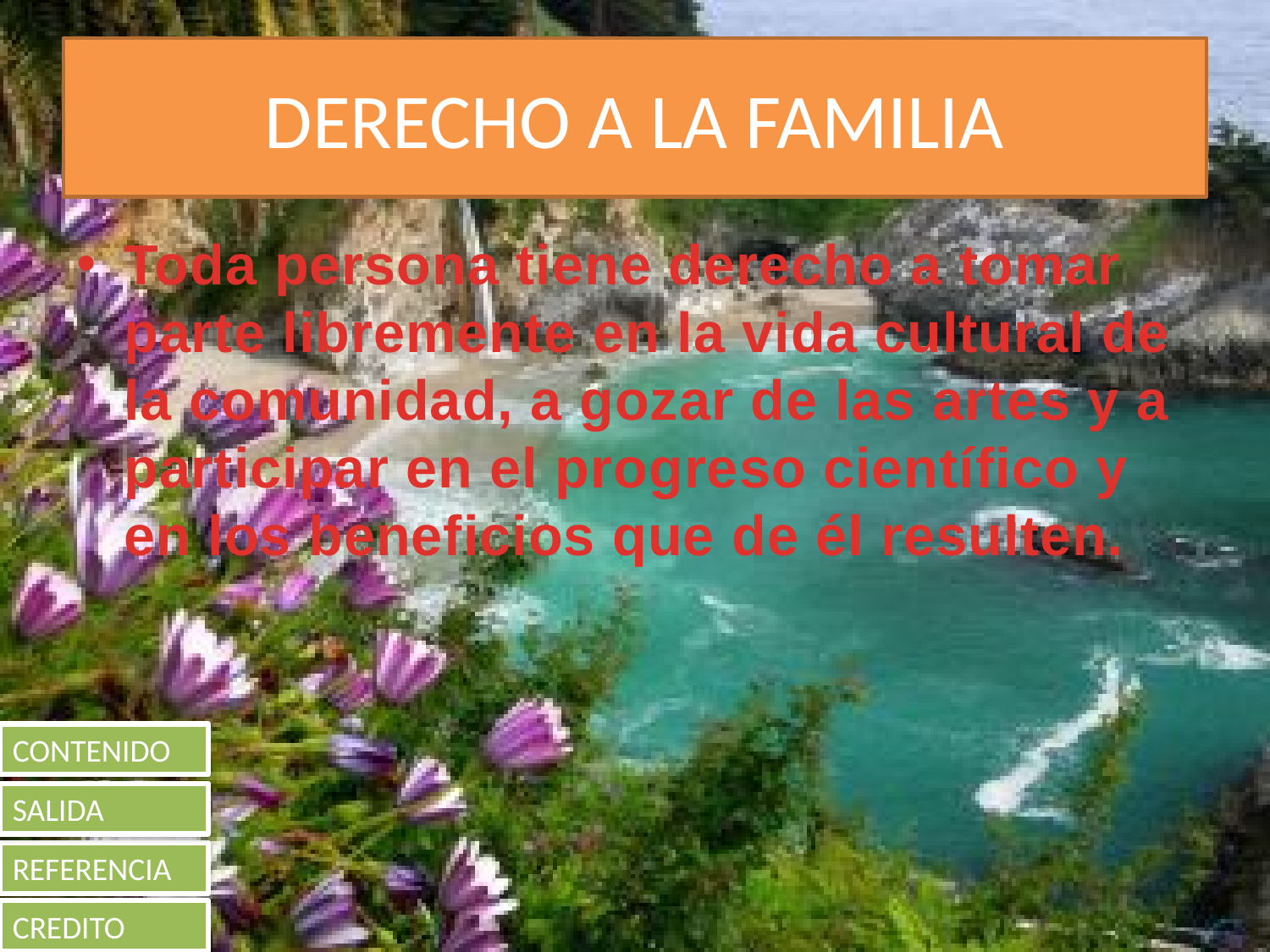

# DERECHO A LA FAMILIA
Toda persona tiene derecho a tomar parte libremente en la vida cultural de la comunidad, a gozar de las artes y a participar en el progreso científico y en los beneficios que de él resulten.
CONTENIDO
SALIDA
REFERENCIA
CREDITO